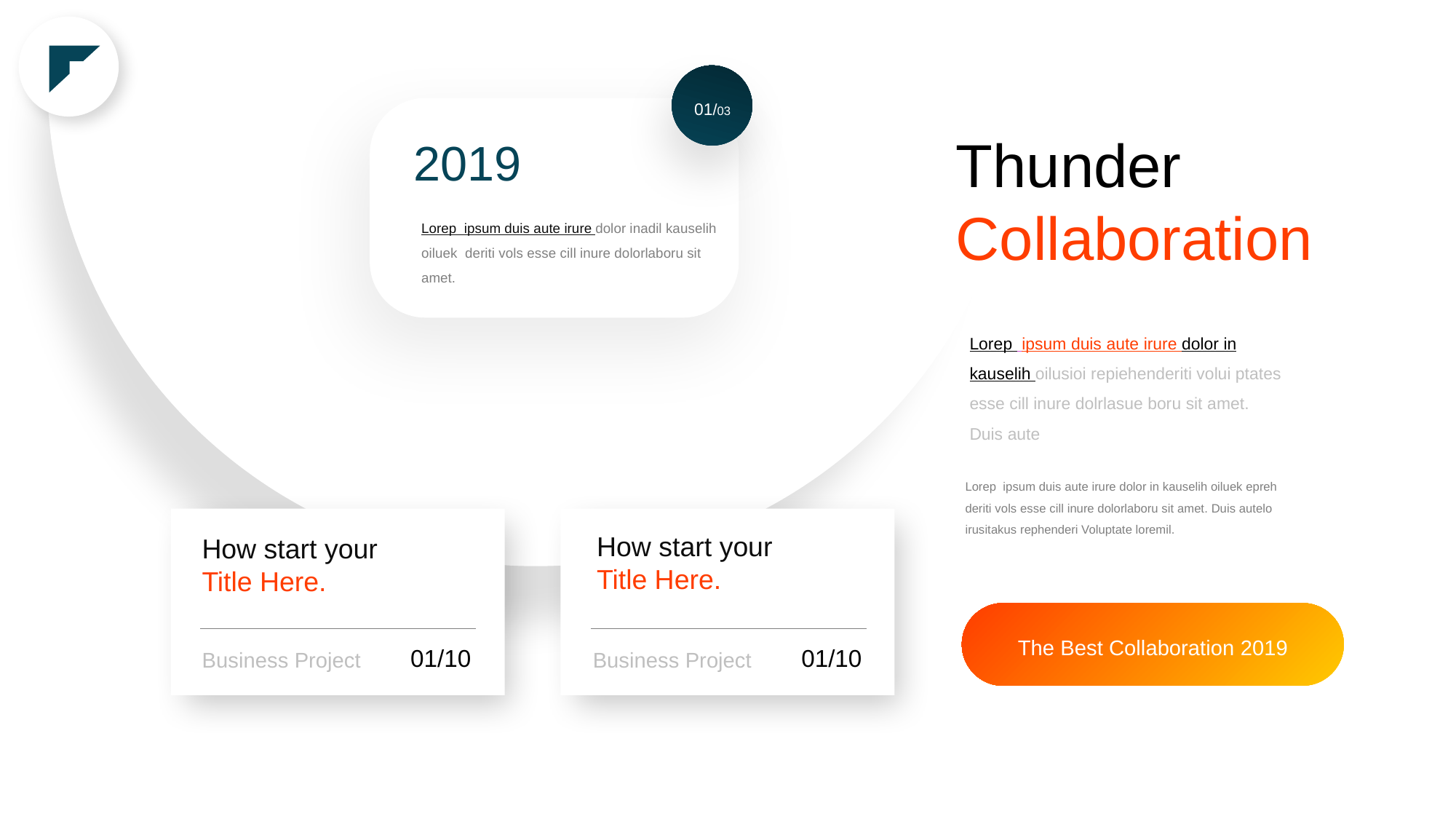

01/03

Thunder
Collaboration
2019

Lorep  ipsum duis aute irure dolor inadil kauselih oiluek  deriti vols esse cill inure dolorlaboru sit amet.
Lorep  ipsum duis aute irure dolor in kauselih oilusioi repiehenderiti volui ptates esse cill inure dolrlasue boru sit amet. Duis aute
Lorep  ipsum duis aute irure dolor in kauselih oiluek epreh deriti vols esse cill inure dolorlaboru sit amet. Duis autelo irusitakus rephenderi Voluptate loremil.
How start your Title Here.
How start your Title Here.

Business Project
Business Project
The Best Collaboration 2019
01/10
01/10